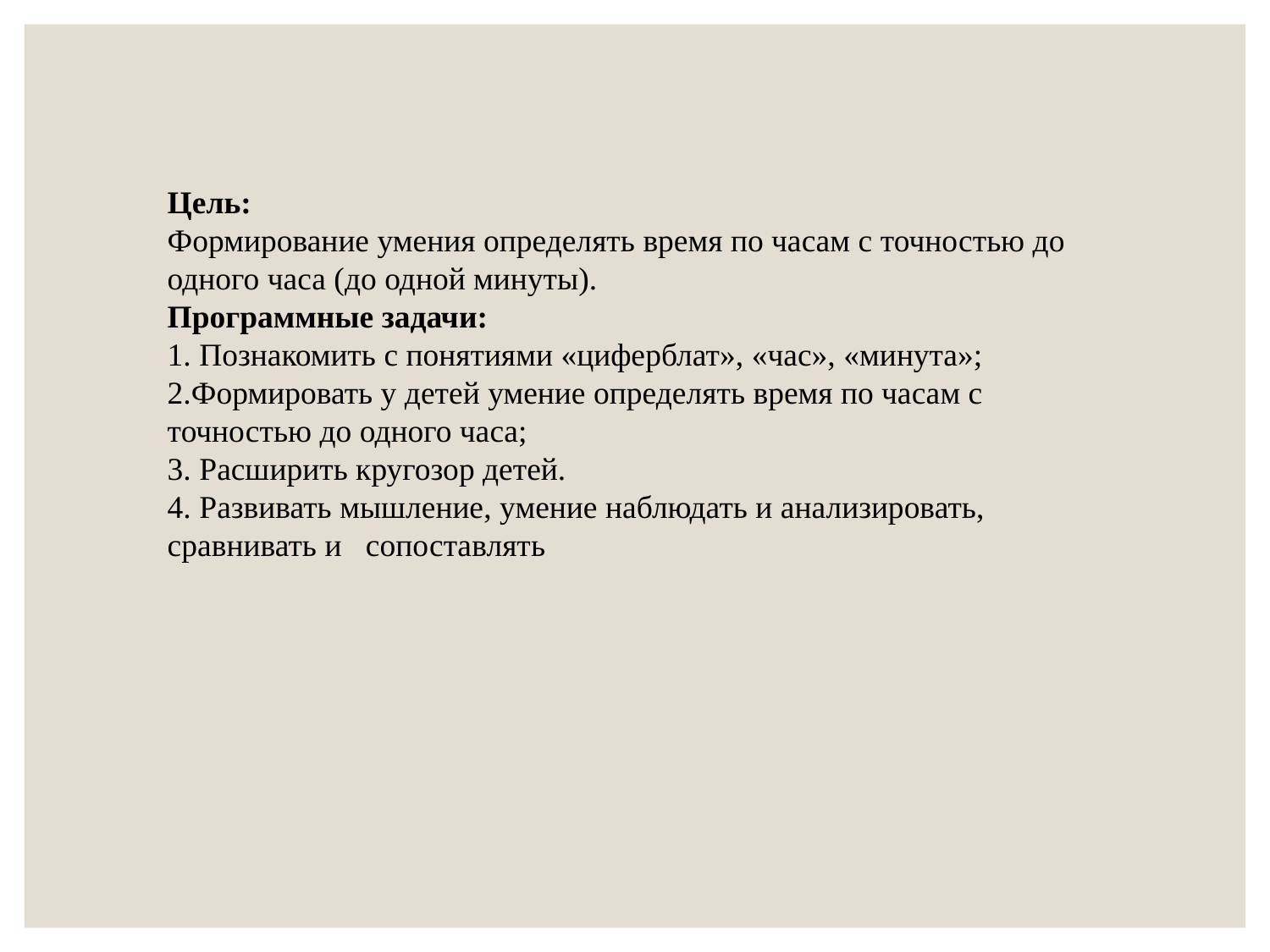

Цель:
Формирование умения определять время по часам с точностью до одного часа (до одной минуты).
Программные задачи:
1. Познакомить с понятиями «циферблат», «час», «минута»;
2.Формировать у детей умение определять время по часам с точностью до одного часа;
3. Расширить кругозор детей.
4. Развивать мышление, умение наблюдать и анализировать, сравнивать и   сопоставлять